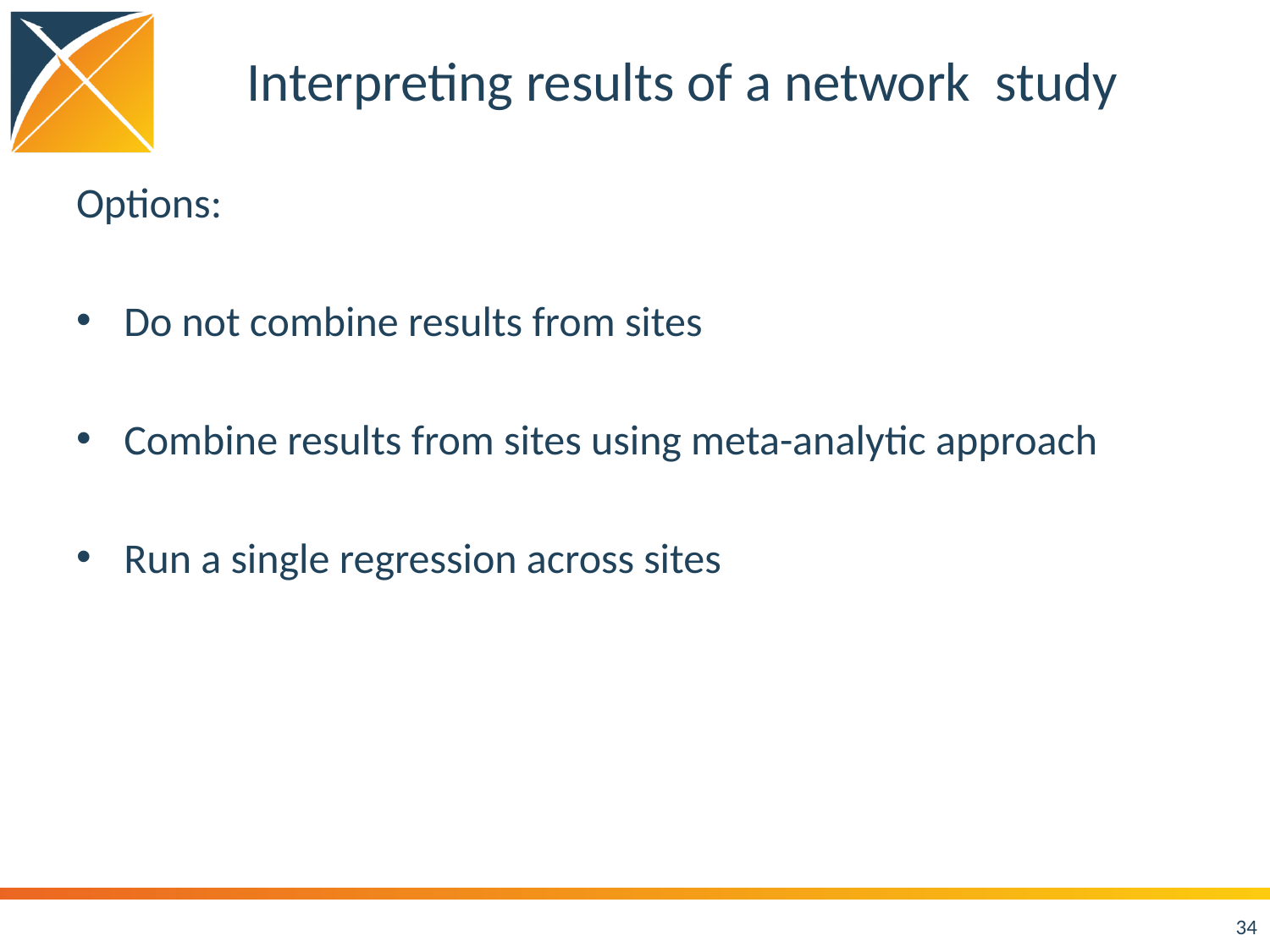

# Interpreting results of a network  study
Options:

Do not combine results from sites

Combine results from sites using meta-analytic approach

Run a single regression across sites
34